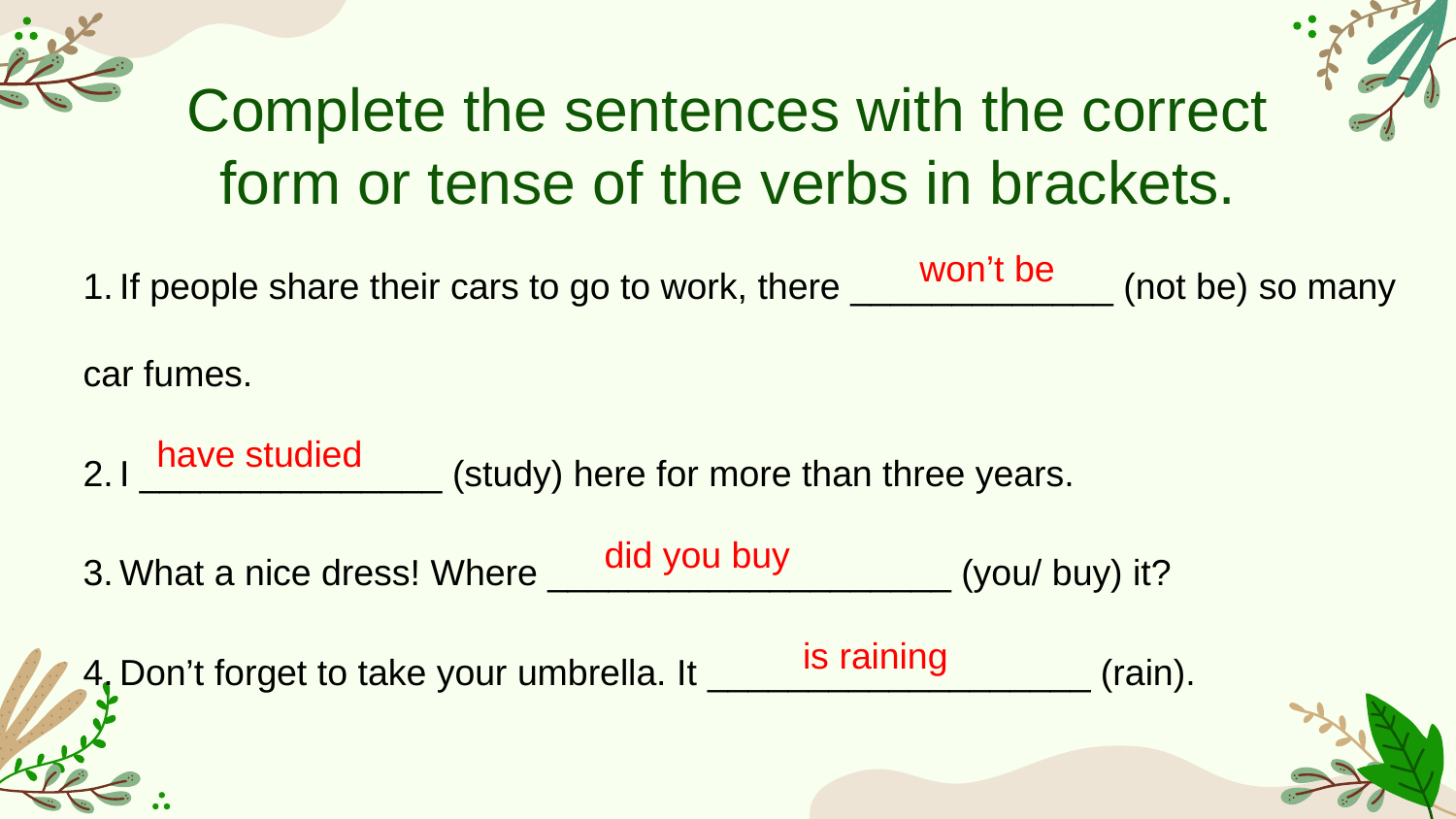

Complete the sentences with the correct form or tense of the verbs in brackets.
1.	If people share their cars to go to work, there _____________ (not be) so many car fumes.
2.	I _______________ (study) here for more than three years.
3.	What a nice dress! Where ____________________ (you/ buy) it?
4.	Don’t forget to take your umbrella. It ___________________ (rain).
won’t be
have studied
did you buy
is raining